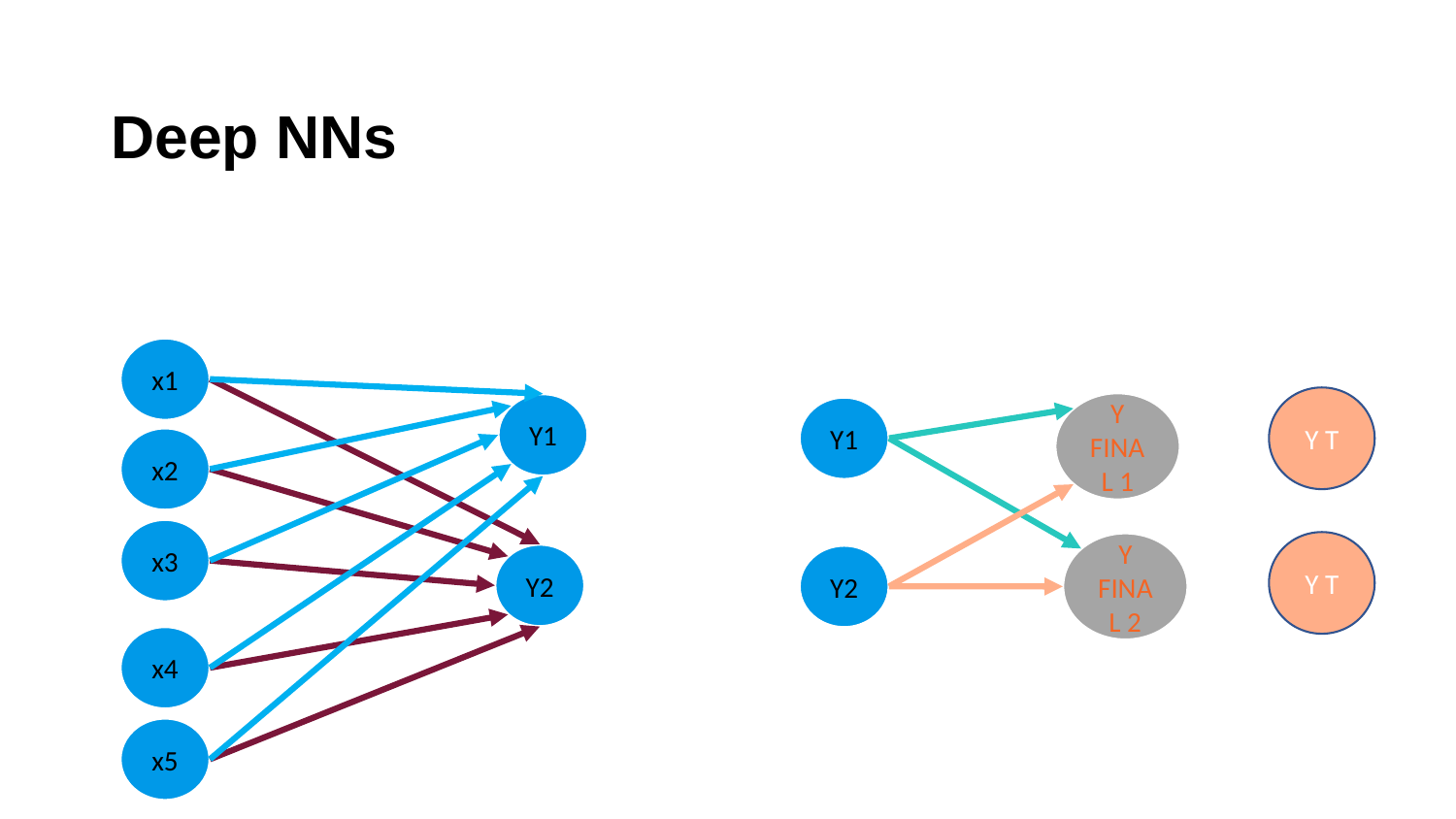

# Deep NNs
x1
x2
x3
Y2
x4
x5
Y T
Y FINAL 1
Y1
Y1
Y T
Y FINAL 2
Y2